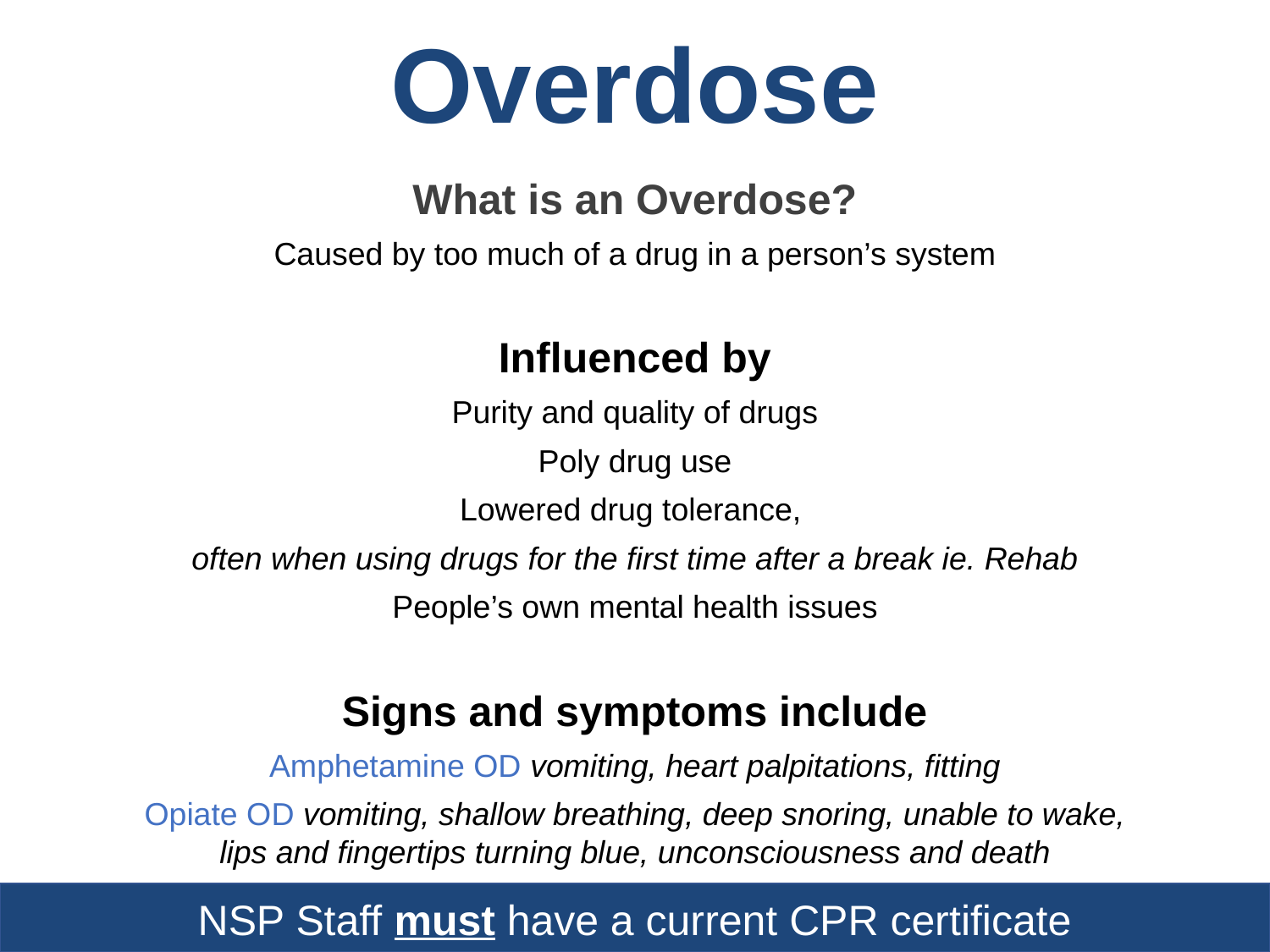

# Overdose
What is an Overdose?
Caused by too much of a drug in a person’s system

Influenced by
Purity and quality of drugs
Poly drug use
Lowered drug tolerance,
often when using drugs for the first time after a break ie. Rehab
People’s own mental health issues

Signs and symptoms include
Amphetamine OD vomiting, heart palpitations, fitting
Opiate OD vomiting, shallow breathing, deep snoring, unable to wake, lips and fingertips turning blue, unconsciousness and death

NSP Staff must have a current CPR certificate